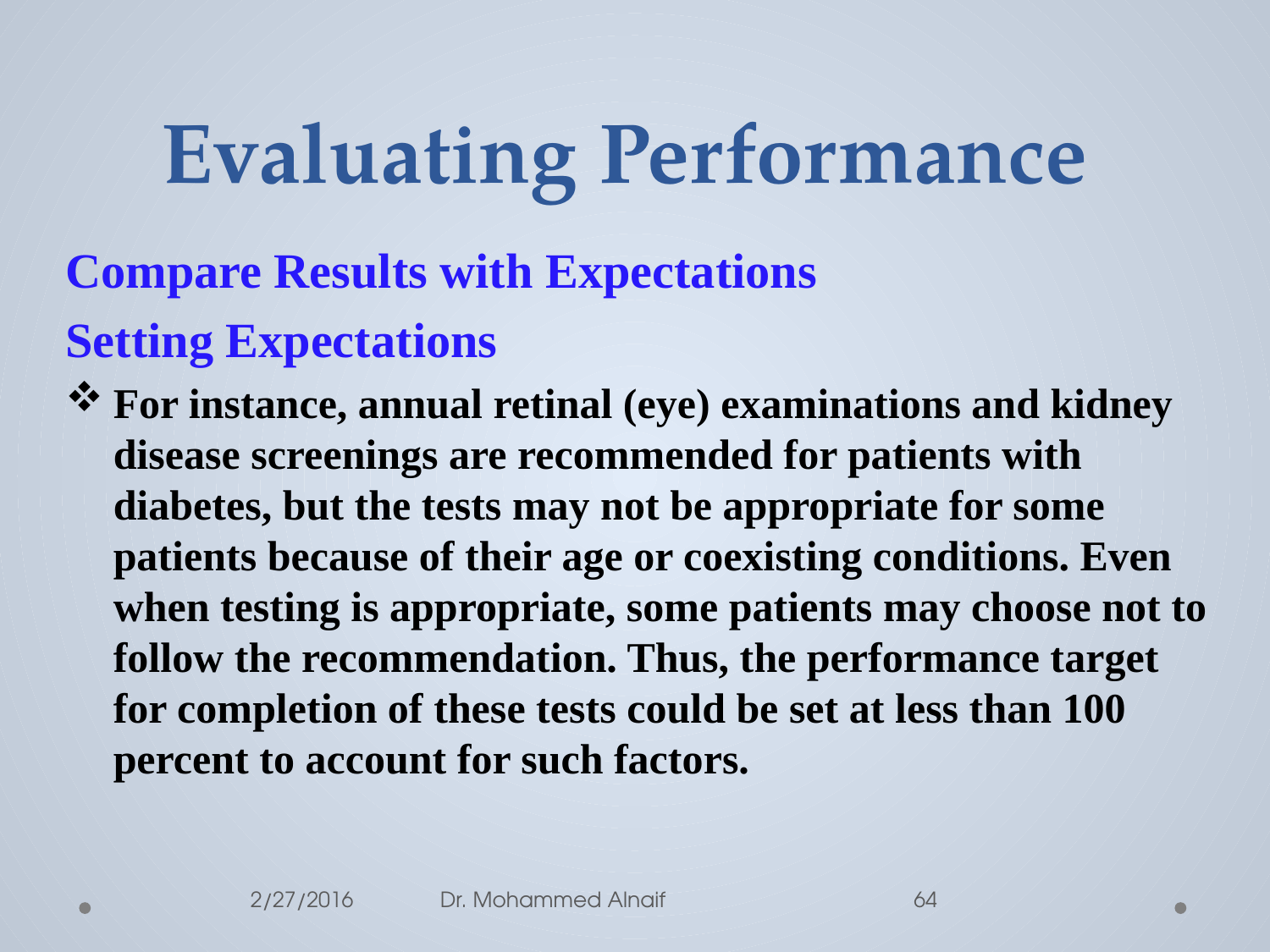

# Evaluating Performance
Compare Results with Expectations
Setting Expectations
For instance, annual retinal (eye) examinations and kidney disease screenings are recommended for patients with diabetes, but the tests may not be appropriate for some patients because of their age or coexisting conditions. Even when testing is appropriate, some patients may choose not to follow the recommendation. Thus, the performance target for completion of these tests could be set at less than 100 percent to account for such factors.
2/27/2016
Dr. Mohammed Alnaif
64